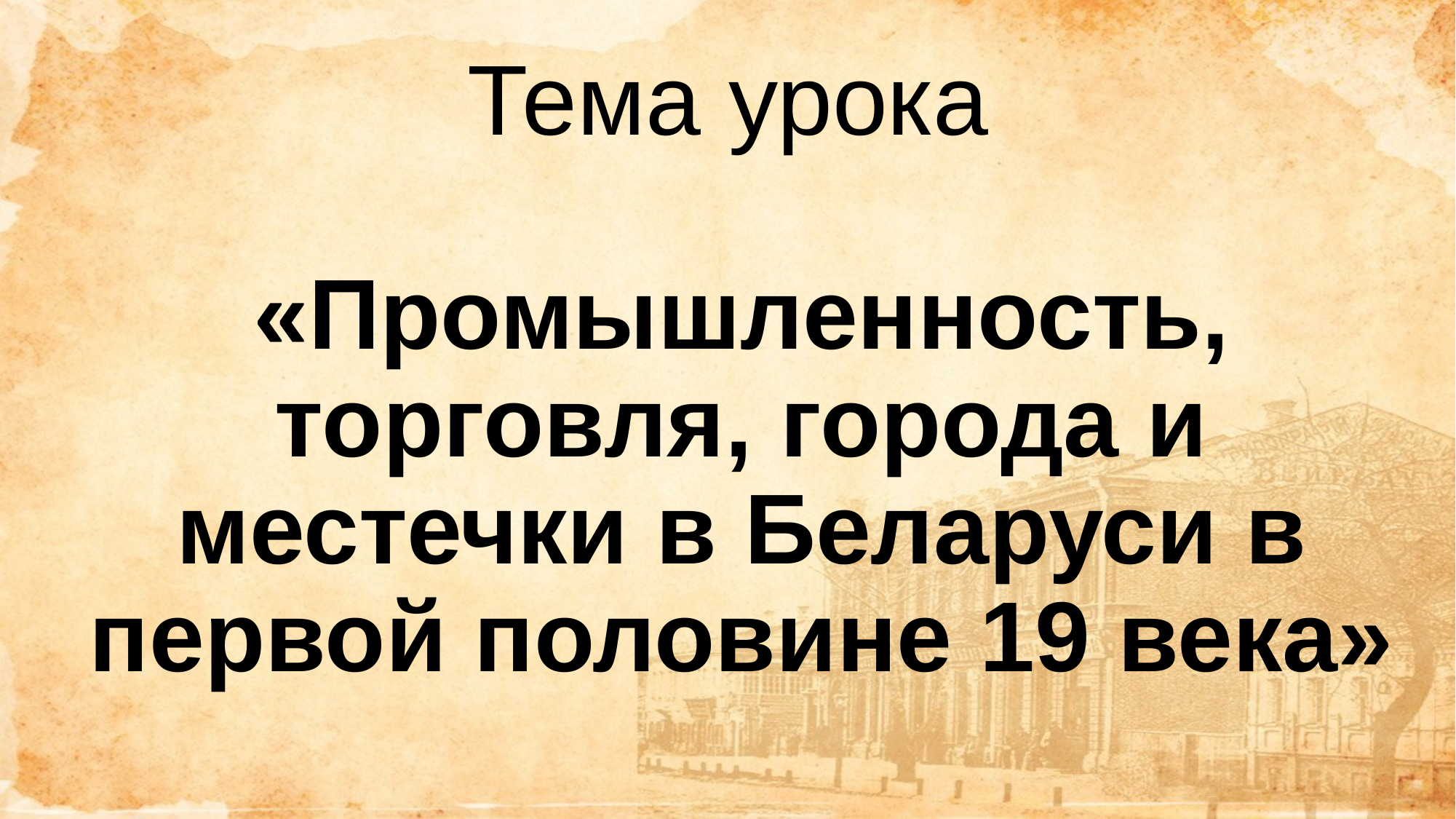

# Тема урока «Промышленность, торговля, города и местечки в Беларуси в первой половине 19 века»